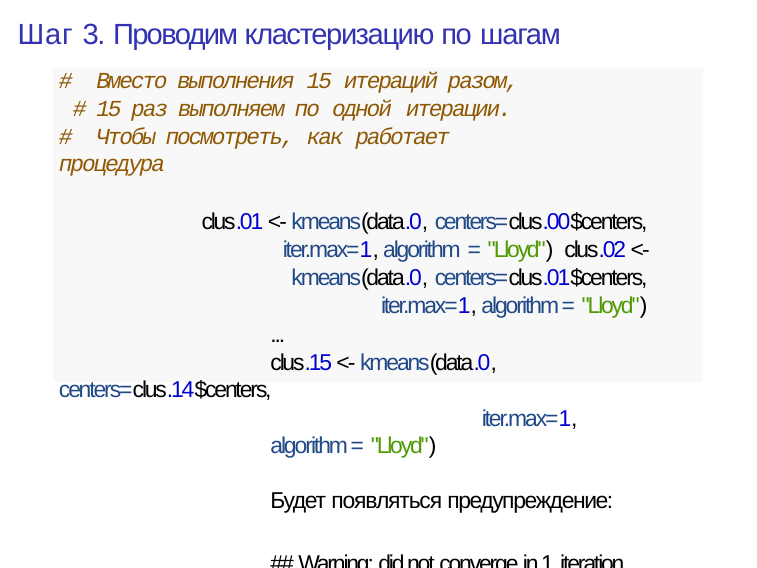

# Шаг 3. Проводим кластеризацию по шагам
#	Вместо выполнения 15 итераций разом,  #	15 раз выполняем по одной итерации.
#	Чтобы посмотреть, как работает процедура

clus.01 <- kmeans(data.0, centers=clus.00$centers,
iter.max=1, algorithm = "Lloyd")  clus.02 <- kmeans(data.0, centers=clus.01$centers,
iter.max=1, algorithm = "Lloyd")
...
clus.15 <- kmeans(data.0, centers=clus.14$centers,
iter.max=1, algorithm = "Lloyd")

Будет появляться предупреждение:

## Warning: did not converge in 1 iteration